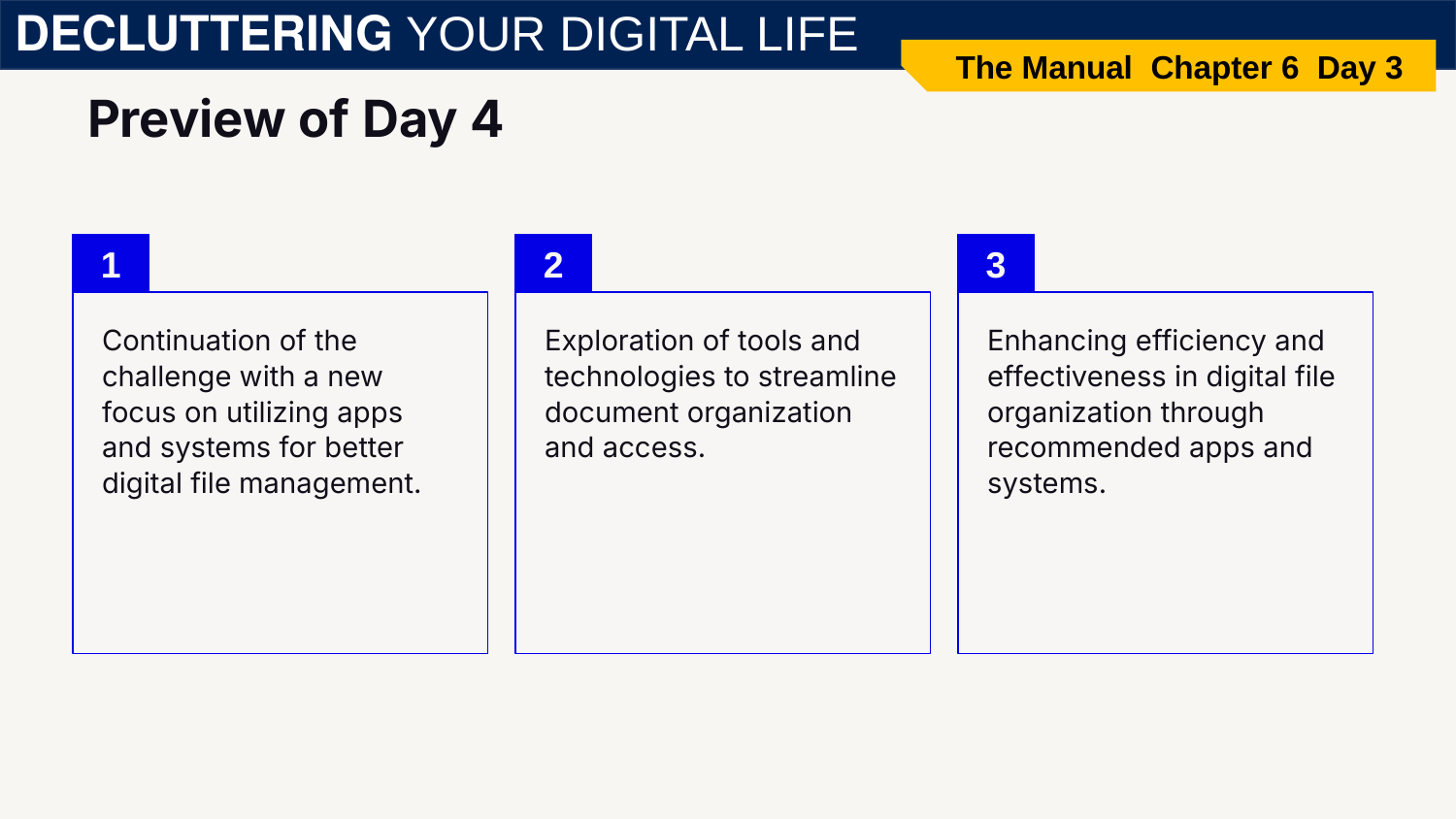

DECLUTTERING YOUR DIGITAL LIFE
The Manual  Chapter 6  Day 3

# Preview of Day 4
1
2
3
Continuation of the challenge with a new focus on utilizing apps and systems for better digital file management.
Exploration of tools and technologies to streamline document organization and access.
Enhancing efficiency and effectiveness in digital file organization through recommended apps and systems.